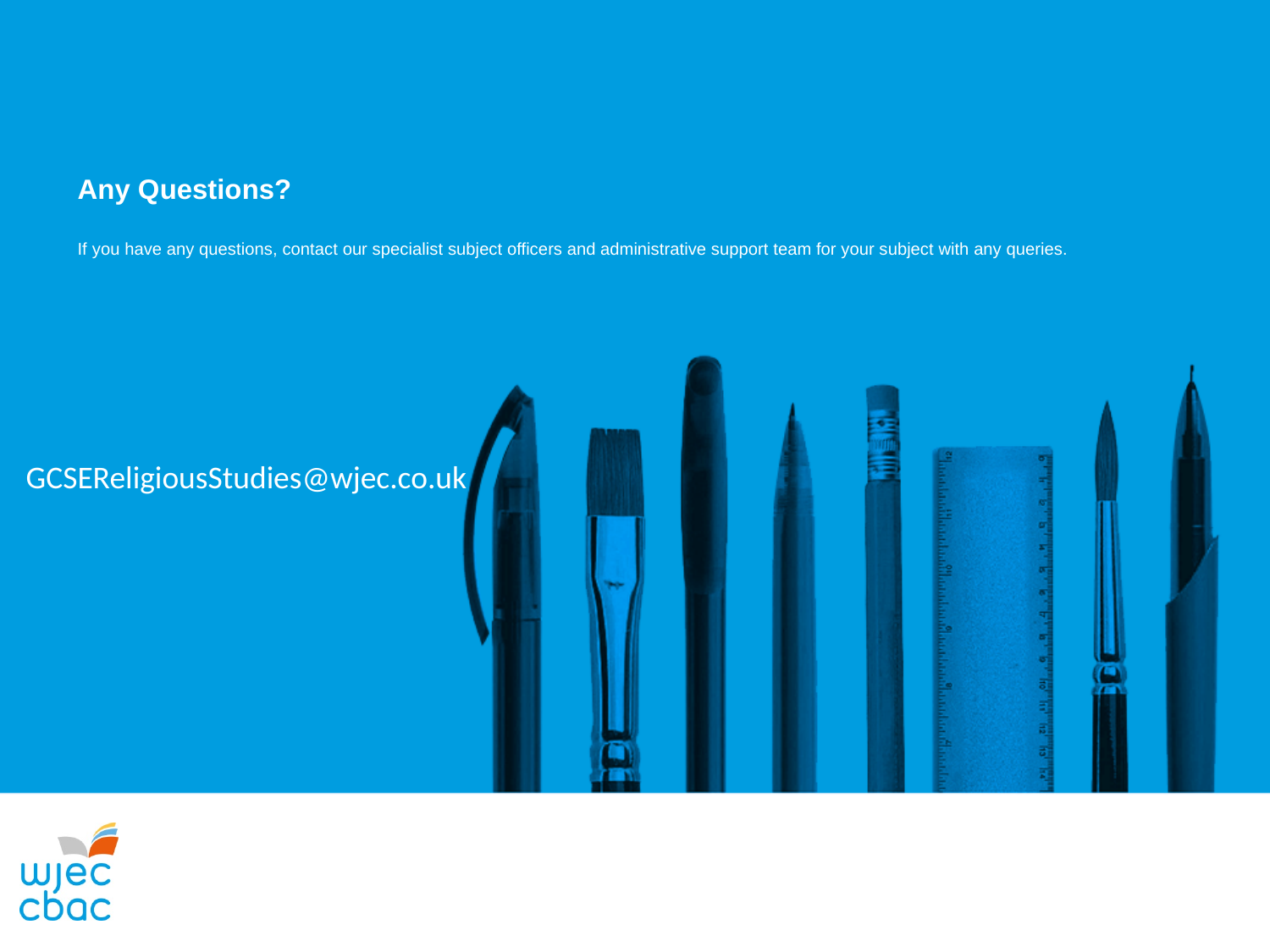

# Any Questions? If you have any questions, contact our specialist subject officers and administrative support team for your subject with any queries.
GCSEReligiousStudies@wjec.co.uk